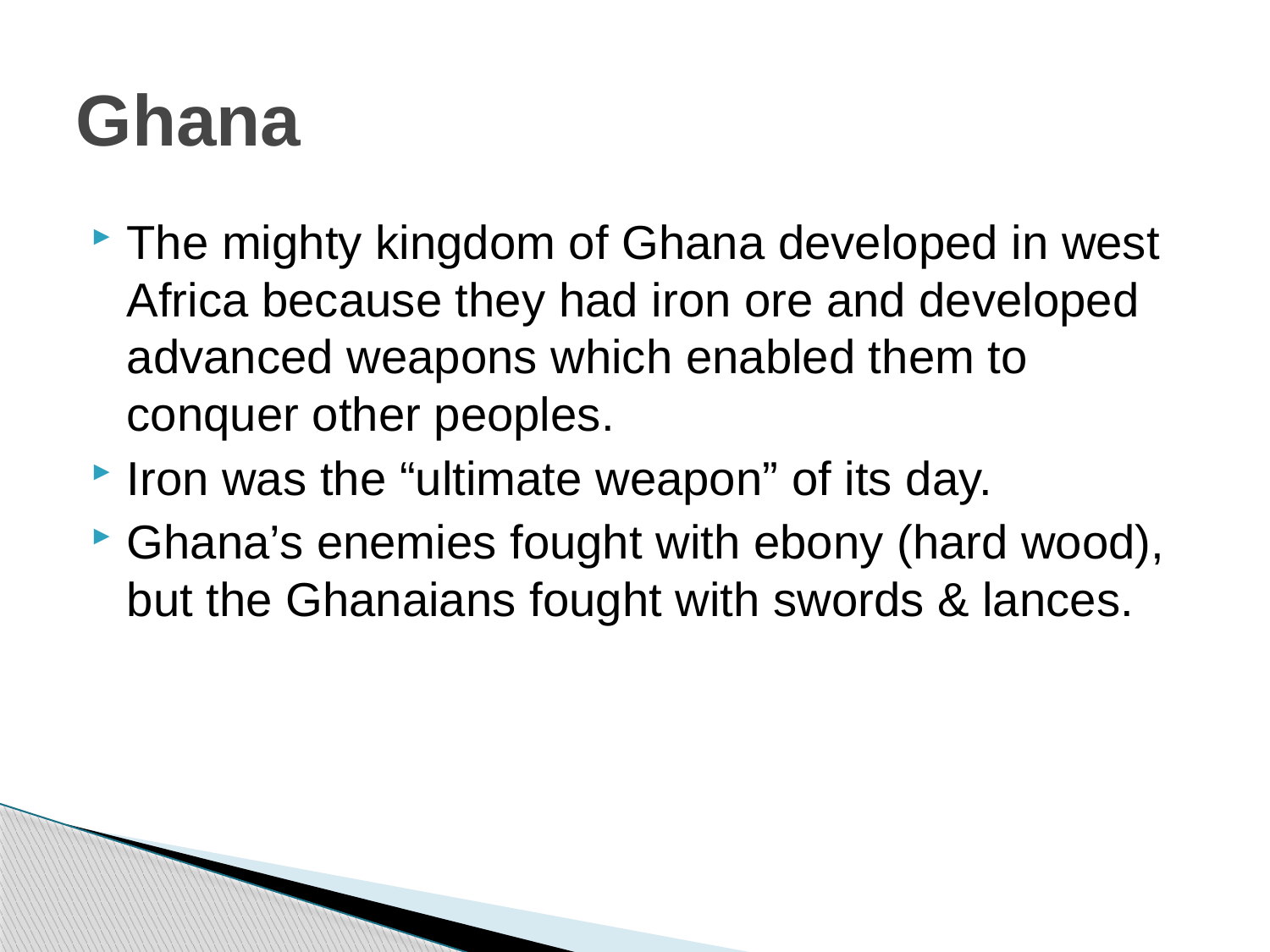

# Ghana
The mighty kingdom of Ghana developed in west Africa because they had iron ore and developed advanced weapons which enabled them to conquer other peoples.
Iron was the “ultimate weapon” of its day.
Ghana’s enemies fought with ebony (hard wood), but the Ghanaians fought with swords & lances.